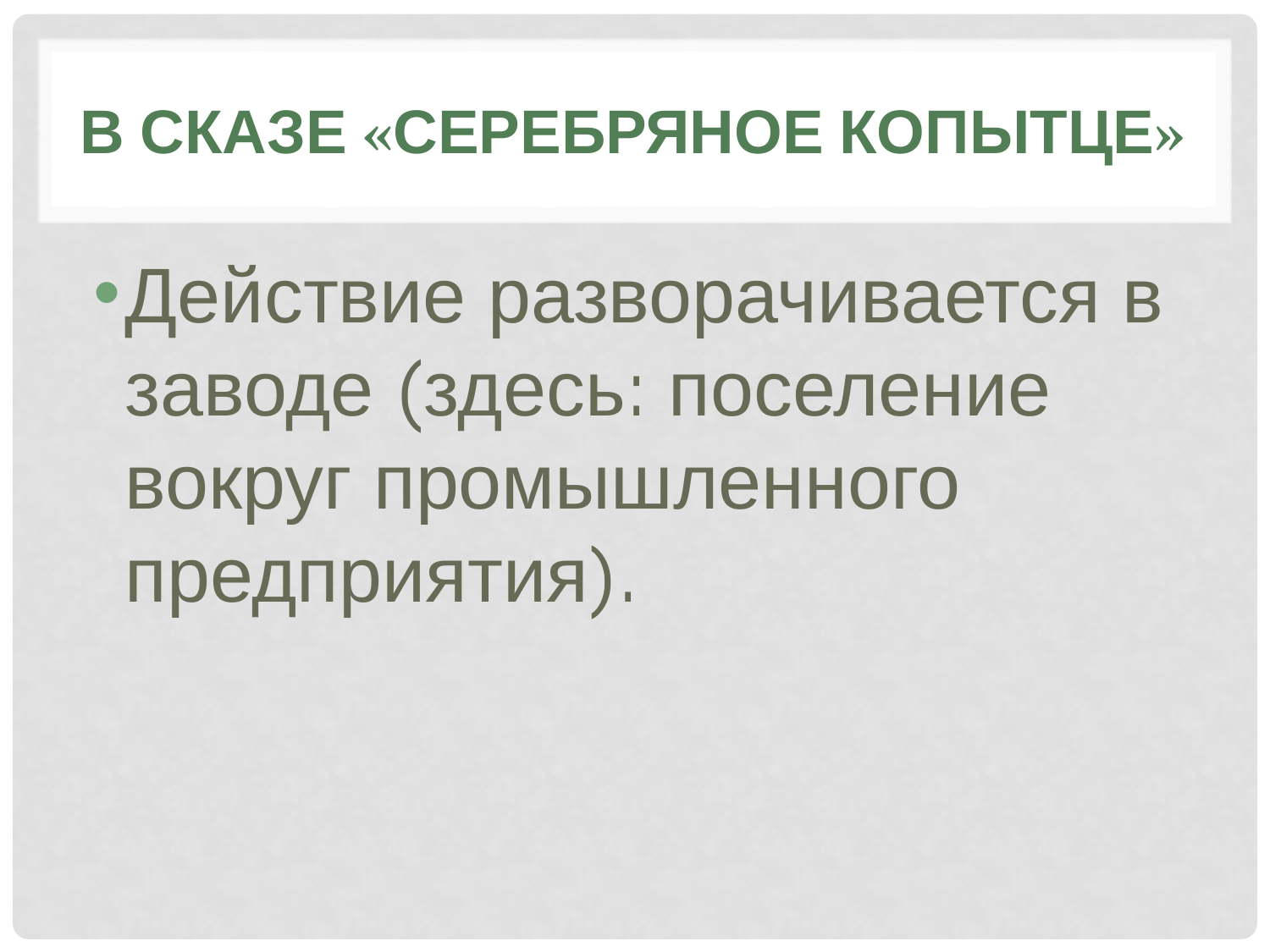

# В сказе «Серебряное копытце»
Действие разворачивается в заводе (здесь: поселение вокруг промышленного предприятия).